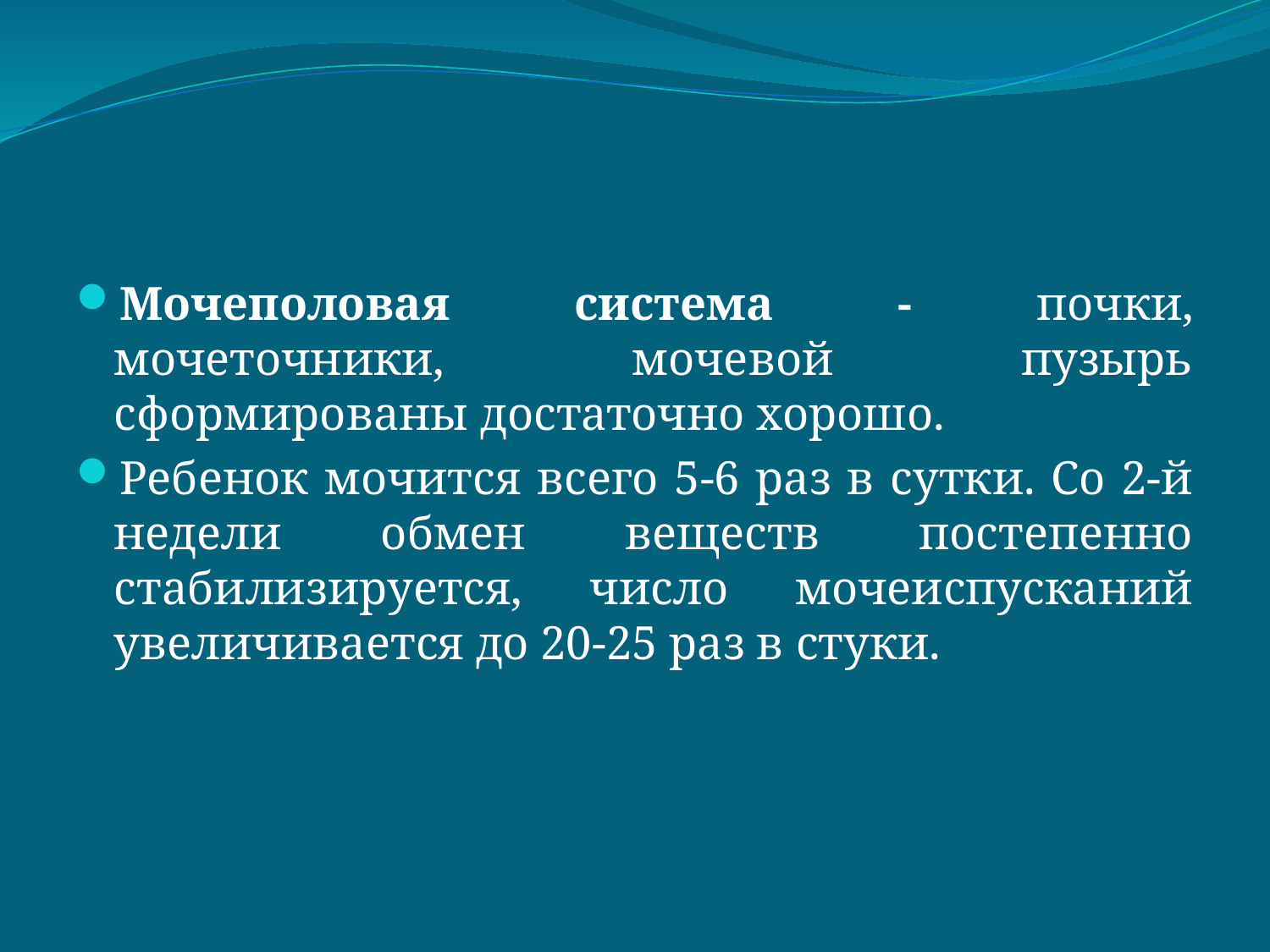

#
Мочеполовая система - почки, мочеточники, мочевой пузырь сформированы достаточно хорошо.
Ребенок мочится всего 5-6 раз в сутки. Со 2-й недели обмен веществ постепенно стабилизируется, число мочеиспусканий увеличивается до 20-25 раз в стуки.